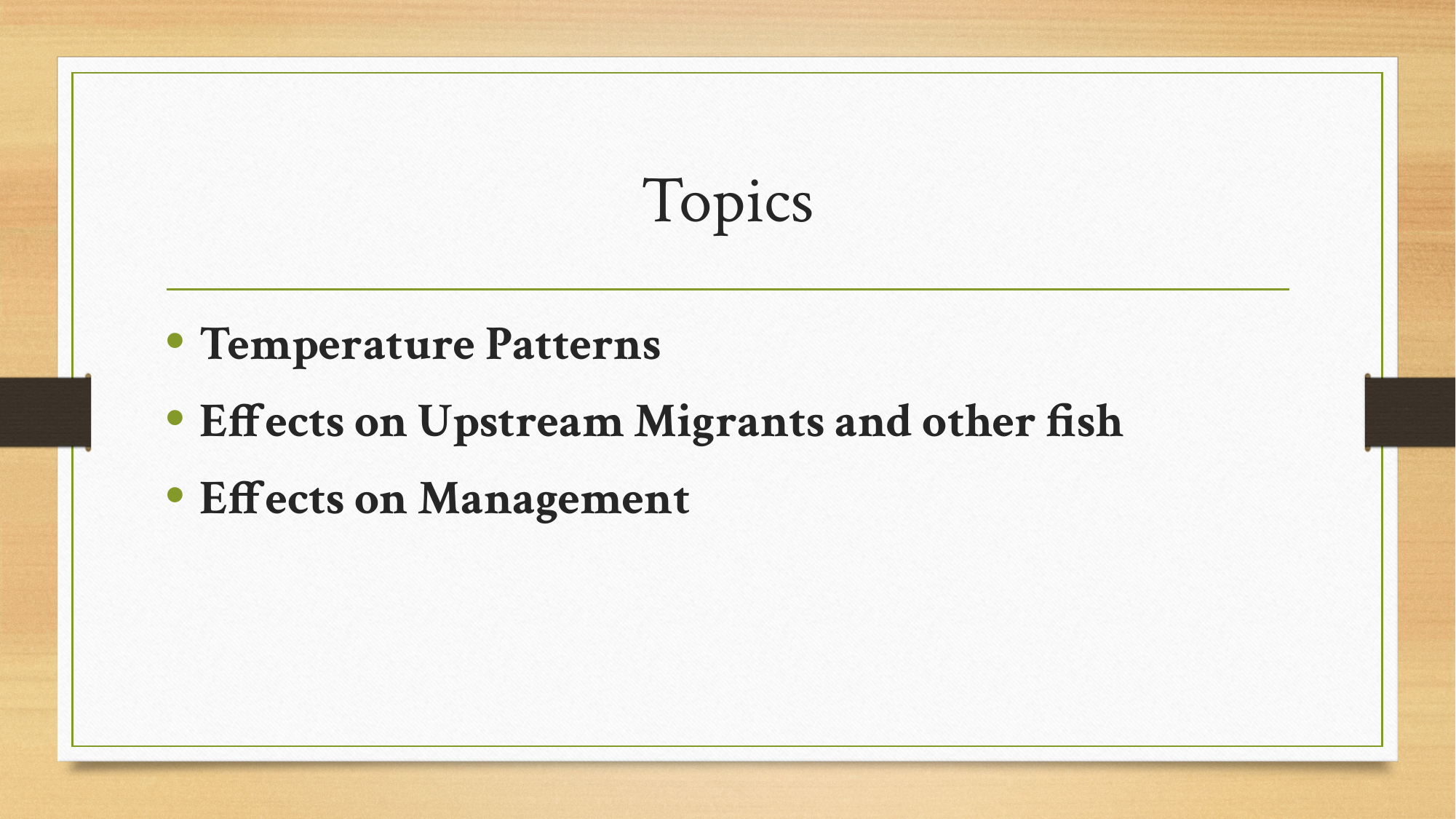

# Topics
Temperature Patterns
Effects on Upstream Migrants and other fish
Effects on Management